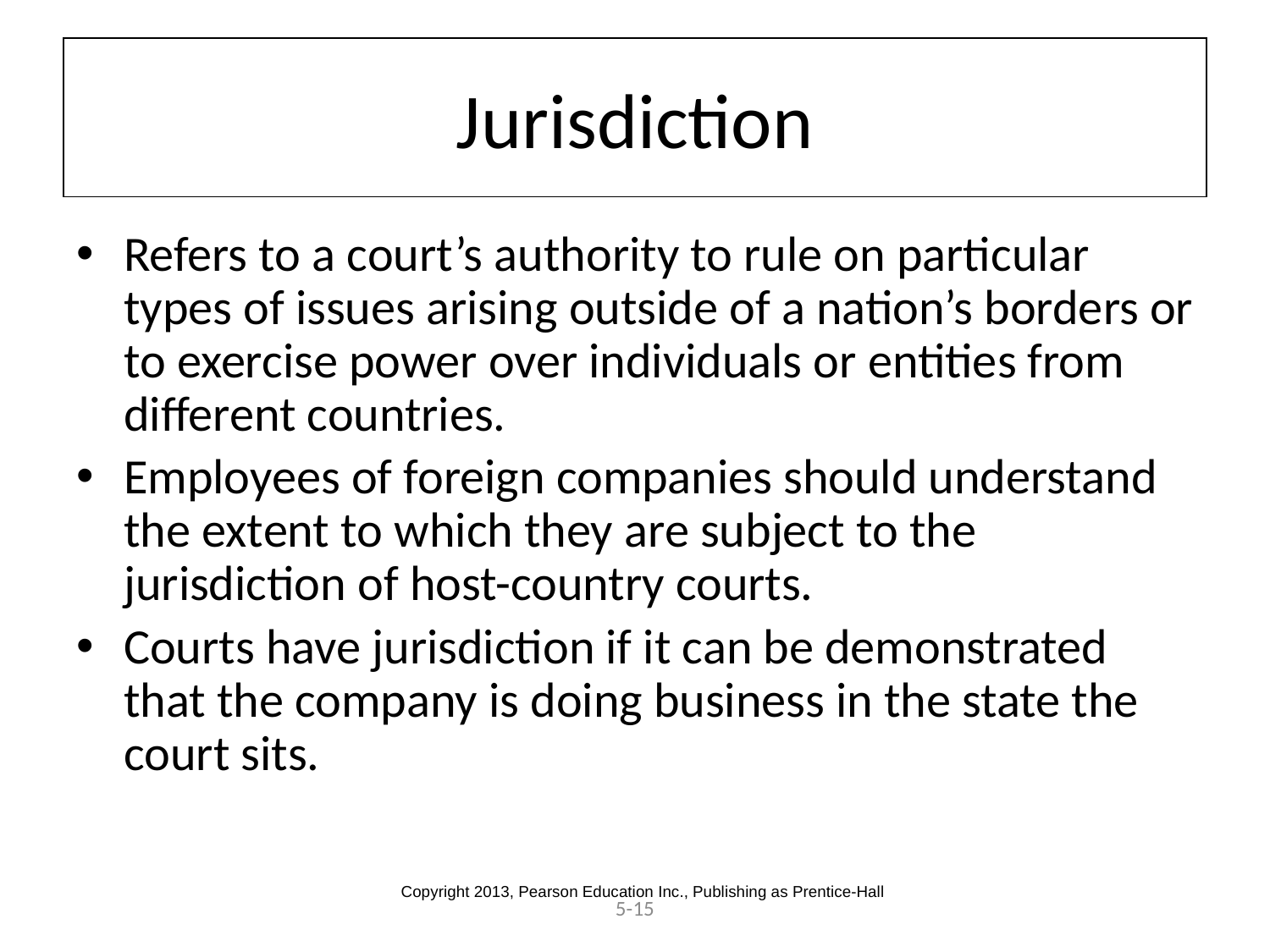

# Jurisdiction
Refers to a court’s authority to rule on particular types of issues arising outside of a nation’s borders or to exercise power over individuals or entities from different countries.
Employees of foreign companies should understand the extent to which they are subject to the jurisdiction of host-country courts.
Courts have jurisdiction if it can be demonstrated that the company is doing business in the state the court sits.
Copyright 2013, Pearson Education Inc., Publishing as Prentice-Hall

5-15